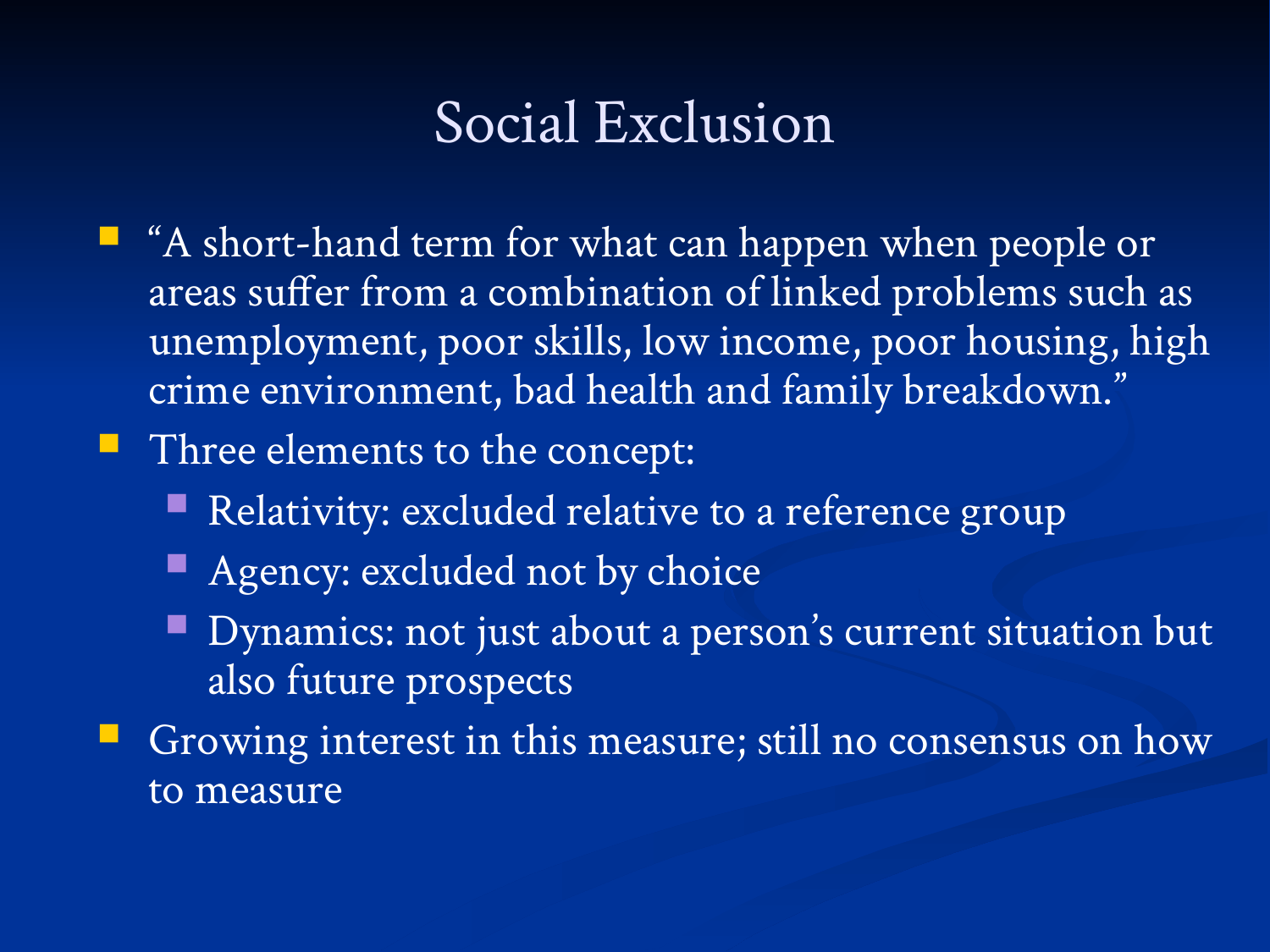

# Social Exclusion
“A short-hand term for what can happen when people or areas suffer from a combination of linked problems such as unemployment, poor skills, low income, poor housing, high crime environment, bad health and family breakdown.”
Three elements to the concept:
Relativity: excluded relative to a reference group
Agency: excluded not by choice
Dynamics: not just about a person’s current situation but also future prospects
Growing interest in this measure; still no consensus on how to measure